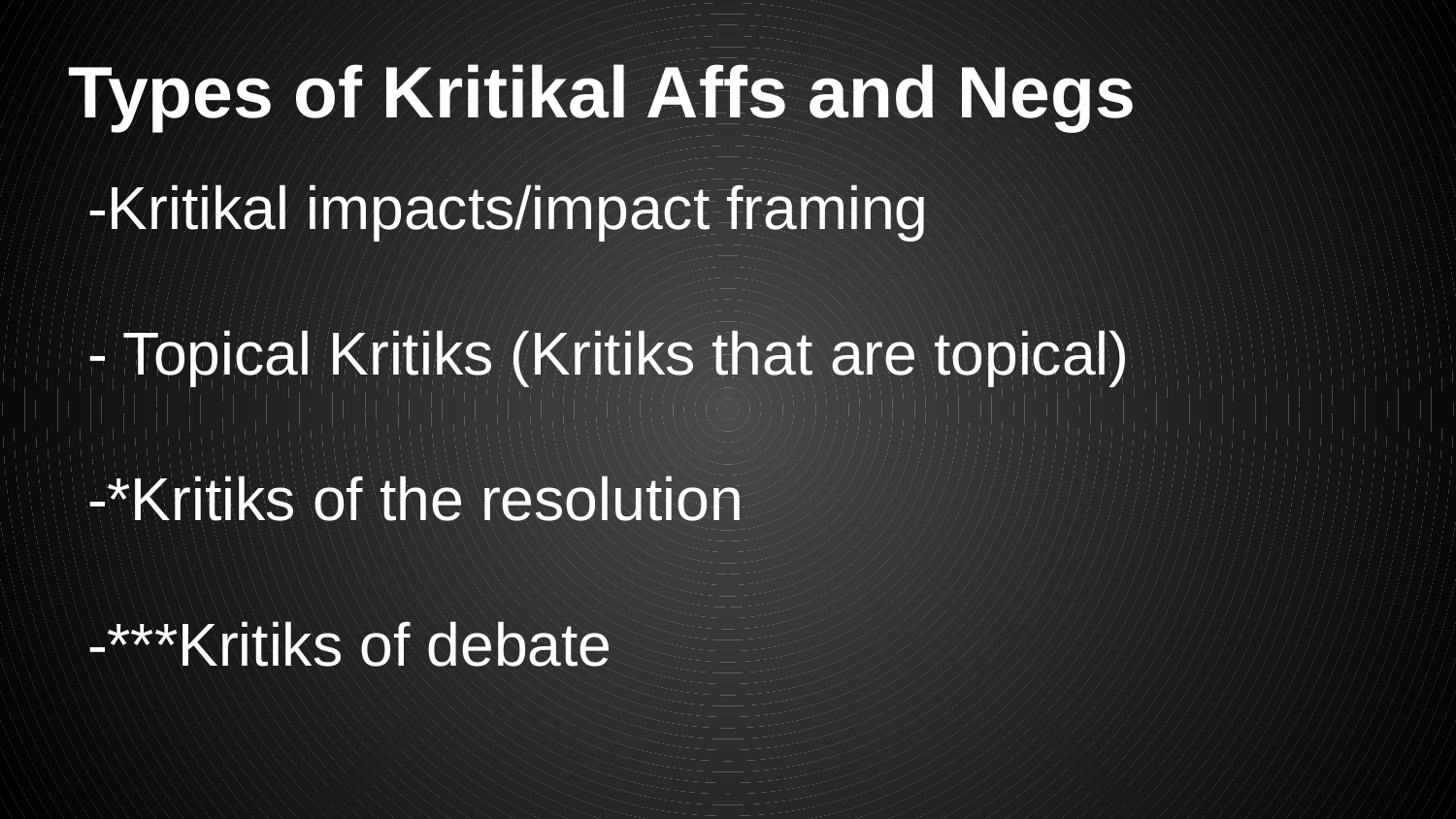

# Types of Kritikal Affs and Negs
-Kritikal impacts/impact framing

- Topical Kritiks (Kritiks that are topical)

-*Kritiks of the resolution

-***Kritiks of debate